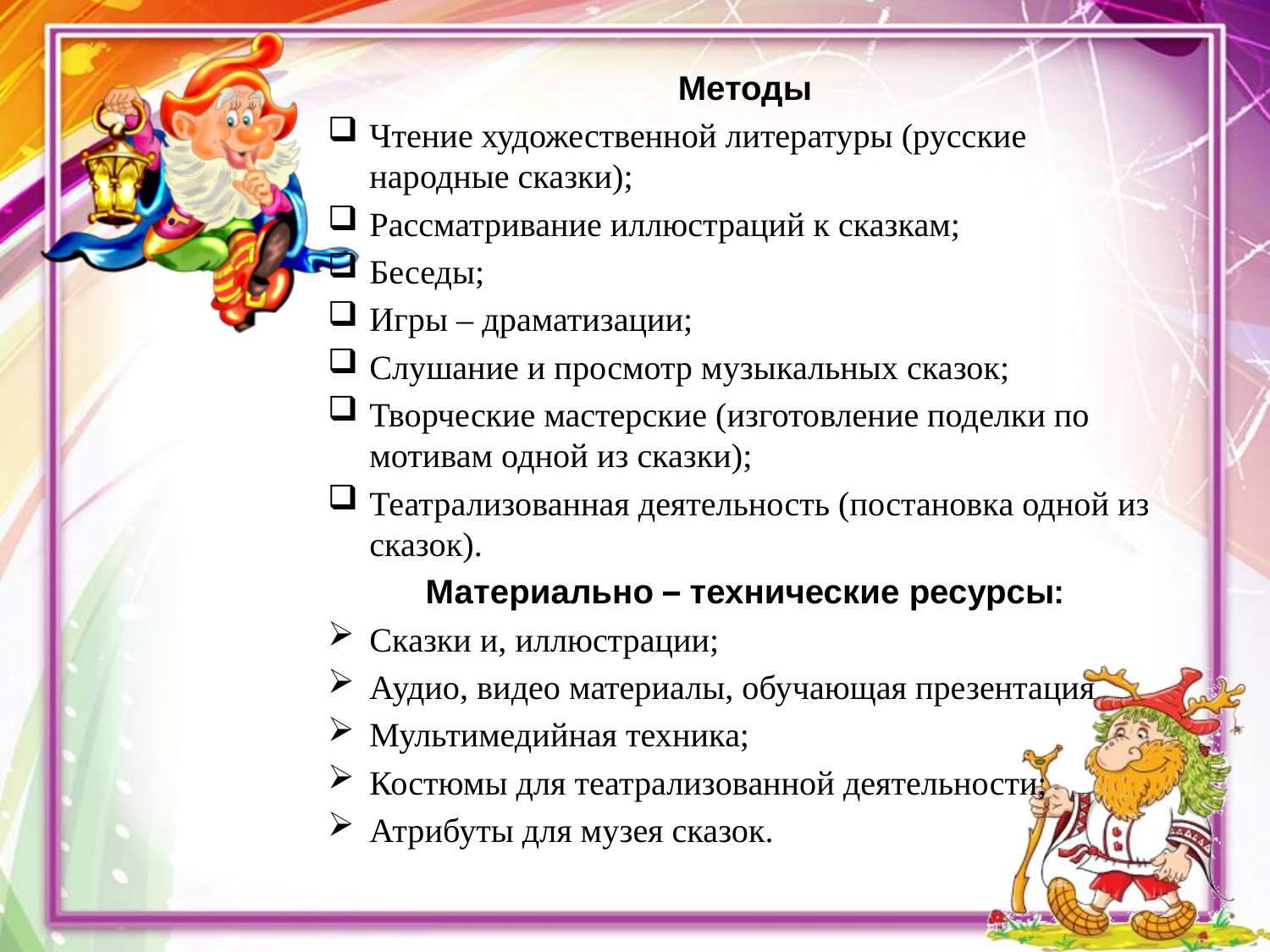

Методы
Чтение художественной литературы (русские народные сказки);
Рассматривание иллюстраций к сказкам;
Беседы;
Игры – драматизации;
Слушание и просмотр музыкальных сказок;
Творческие мастерские (изготовление поделки по мотивам одной из сказки);
Театрализованная деятельность (постановка одной из сказок).
Материально – технические ресурсы:
Сказки и, иллюстрации;
Аудио, видео материалы, обучающая презентация
Мультимедийная техника;
Костюмы для театрализованной деятельности;
Атрибуты для музея сказок.